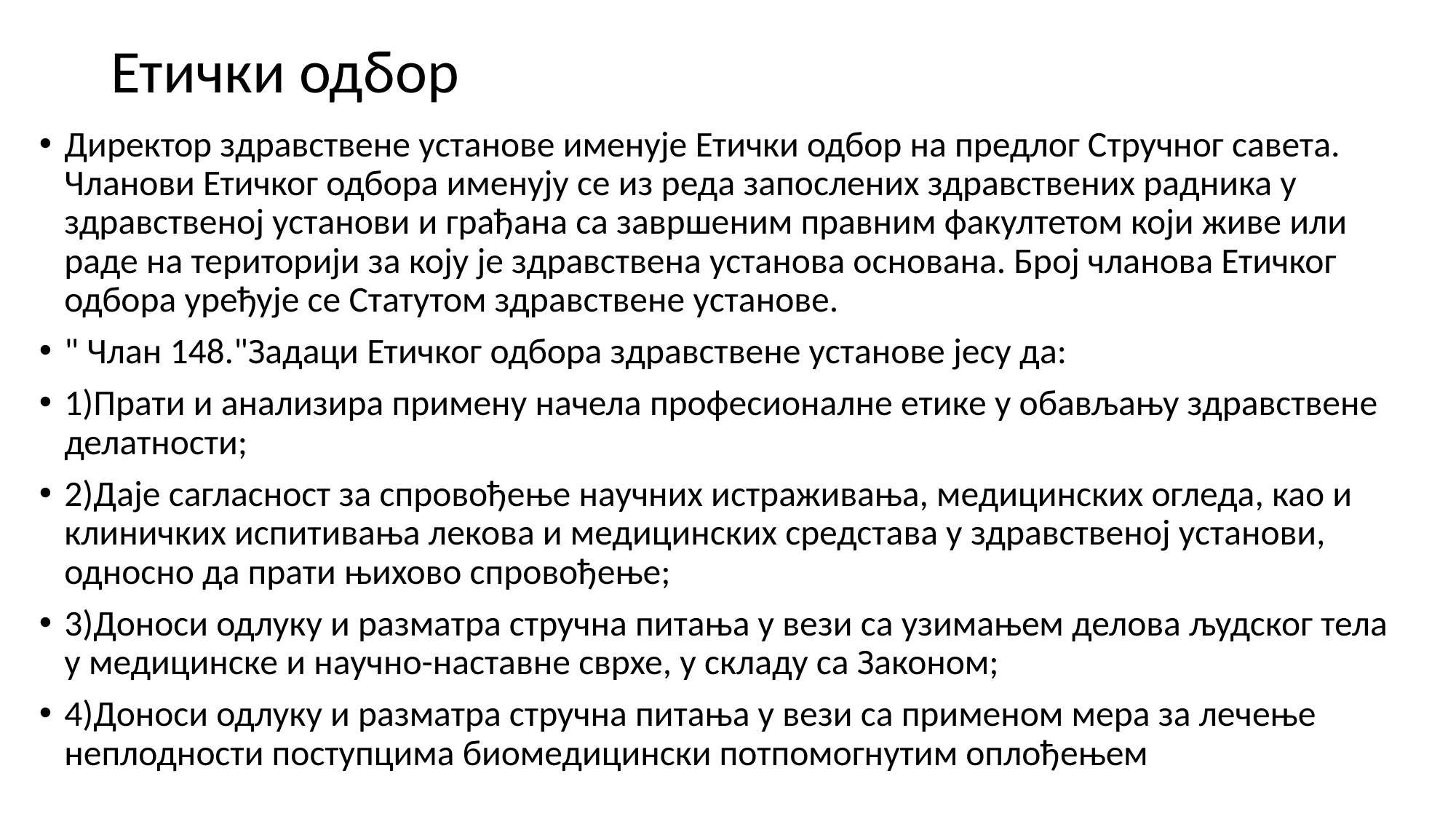

# Етички одбoр
Директор здравствене установе именује Етички одбор на предлог Стручног савета. Чланови Етичког одбора именују се из реда запослених здравствених радника у здравственој установи и грађана са завршеним правним факултетом који живе или раде на територији за коју је здравствена установа основана. Број чланова Етичког одбора уређује се Статутом здравствене установе.
" Члан 148."Задаци Етичког одбора здравствене установе јесу да:
1)Прати и анализира примену начела професионалне етике у обављању здравствене делатности;
2)Даје сагласност за спровођење научних истраживања, медицинских огледа, као и клиничких испитивања лекова и медицинских средстава у здравственој установи, односно да прати њихово спровођење;
3)Доноси одлуку и разматра стручна питања у вези са узимањем делова људског тела у медицинске и научно-наставне сврхе, у складу са Законом;
4)Доноси одлуку и разматра стручна питања у вези са применом мера за лечење неплодности поступцима биомедицински потпомогнутим оплођењем